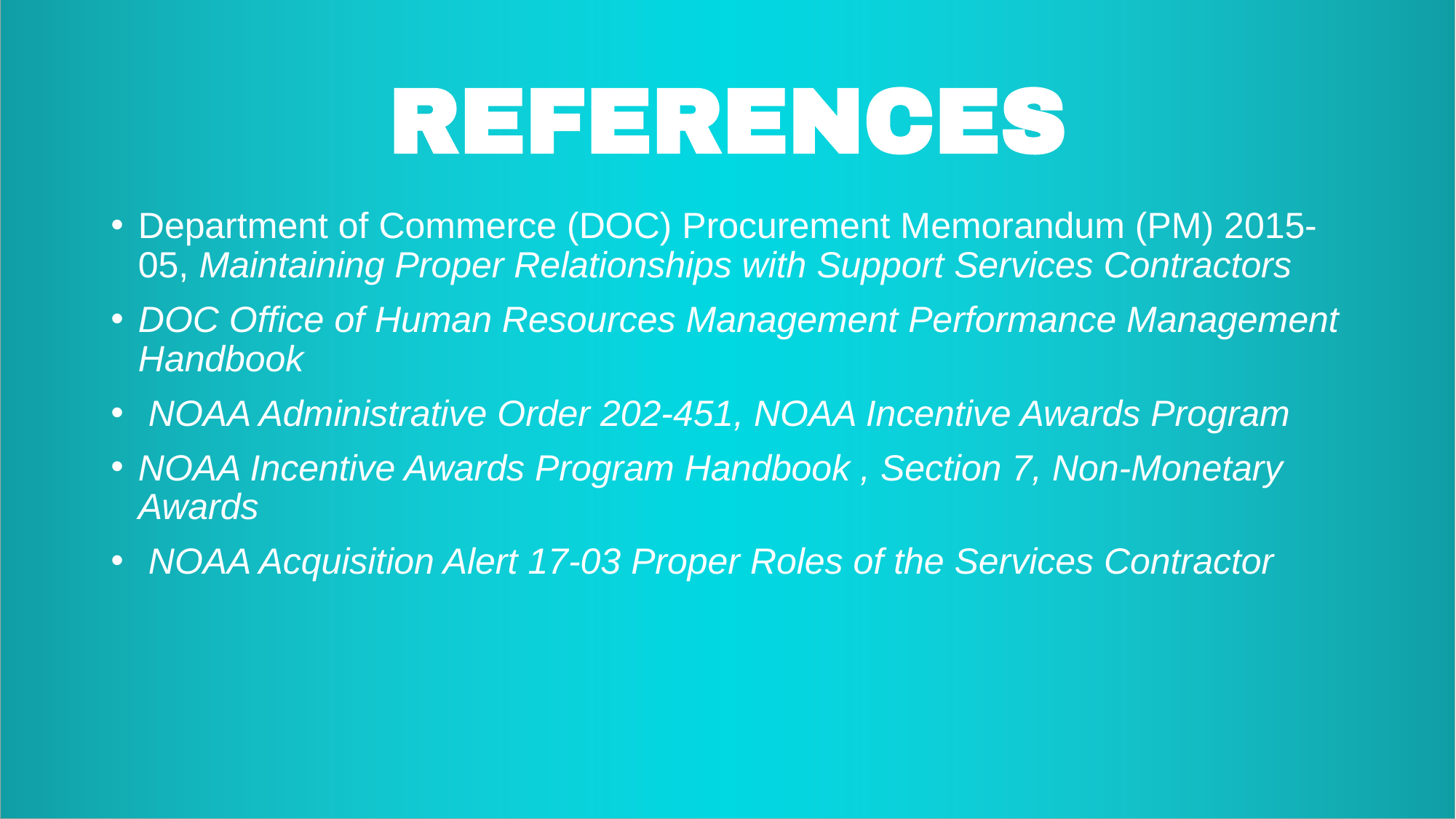

# REFERENCES
Department of Commerce (DOC) Procurement Memorandum (PM) 2015-05, Maintaining Proper Relationships with Support Services Contractors
DOC Office of Human Resources Management Performance Management Handbook
 NOAA Administrative Order 202-451, NOAA Incentive Awards Program
NOAA Incentive Awards Program Handbook , Section 7, Non-Monetary Awards
 NOAA Acquisition Alert 17-03 Proper Roles of the Services Contractor